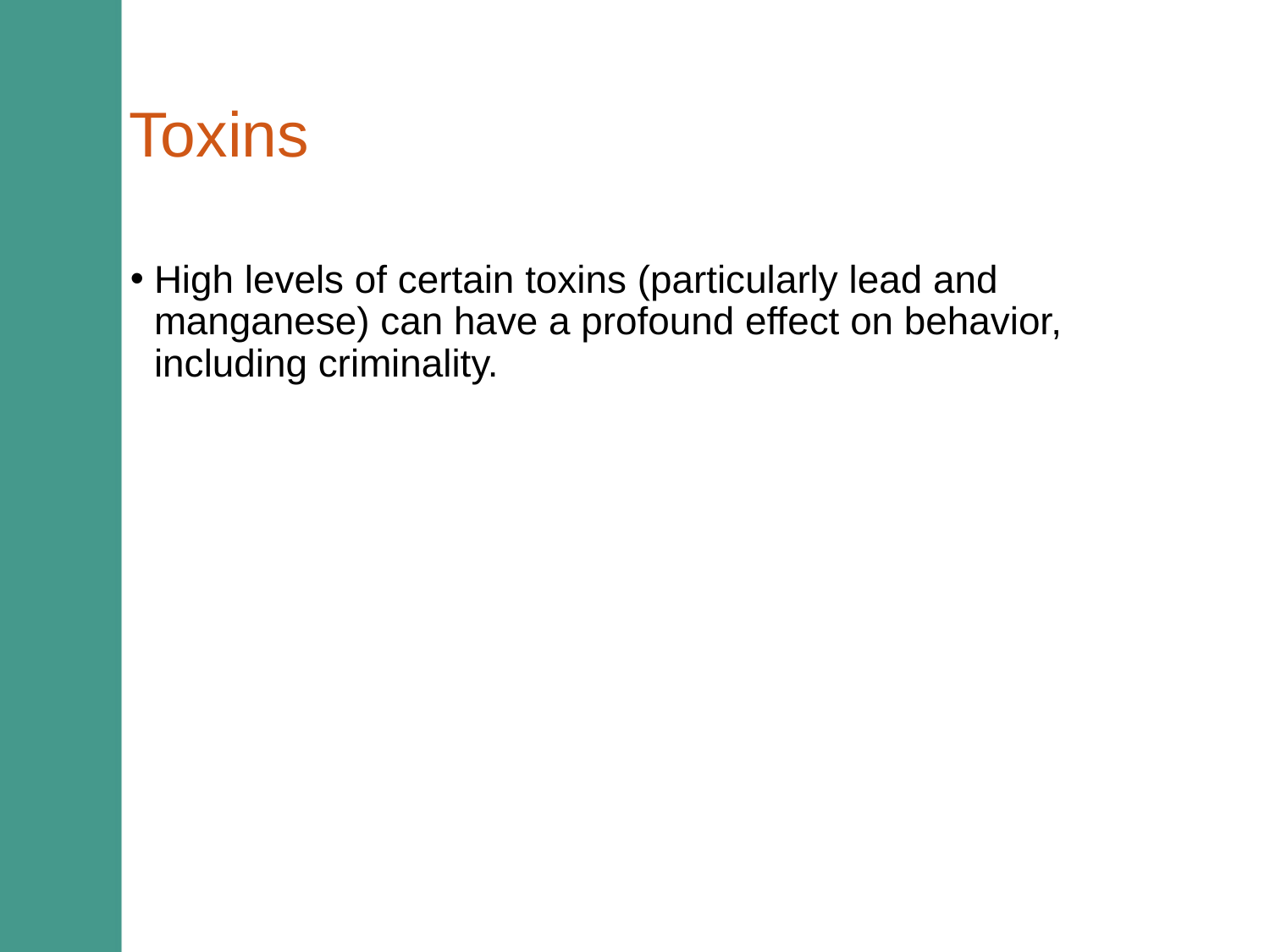

# Toxins
High levels of certain toxins (particularly lead and manganese) can have a profound effect on behavior, including criminality.